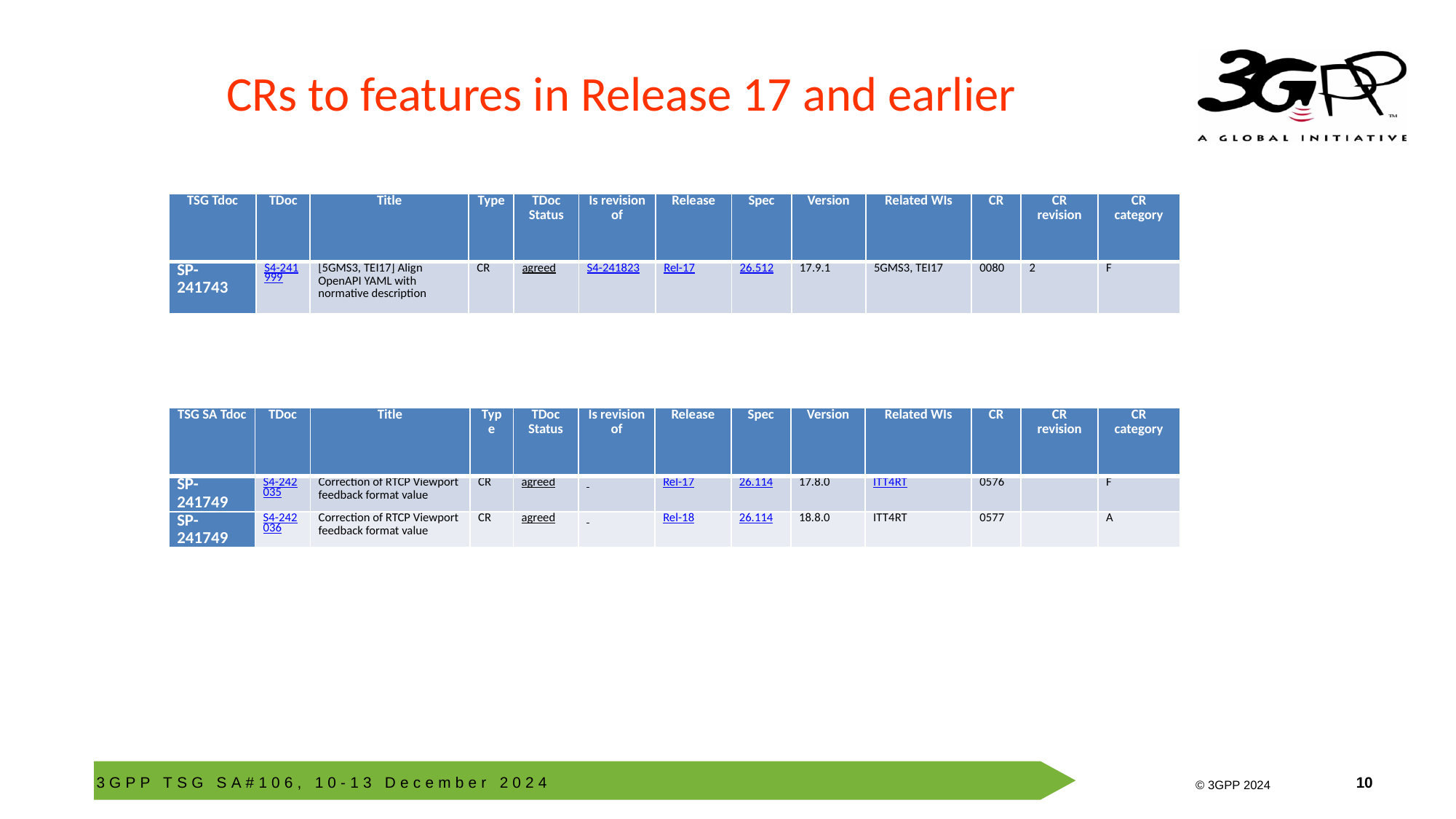

# CRs to features in Release 17 and earlier

| TSG Tdoc | TDoc | Title | Type | TDoc Status | Is revision of | Release | Spec | Version | Related WIs | CR | CR revision | CR category |
| --- | --- | --- | --- | --- | --- | --- | --- | --- | --- | --- | --- | --- |
| SP-241743 | S4-241999 | [5GMS3, TEI17] Align OpenAPI YAML with normative description | CR | agreed | S4-241823 | Rel-17 | 26.512 | 17.9.1 | 5GMS3, TEI17 | 0080 | 2 | F |
| TSG SA Tdoc | TDoc | Title | Type | TDoc Status | Is revision of | Release | Spec | Version | Related WIs | CR | CR revision | CR category |
| --- | --- | --- | --- | --- | --- | --- | --- | --- | --- | --- | --- | --- |
| SP-241749 | S4-242035 | Correction of RTCP Viewport feedback format value | CR | agreed |  | Rel-17 | 26.114 | 17.8.0 | ITT4RT | 0576 |  | F |
| SP-241749 | S4-242036 | Correction of RTCP Viewport feedback format value | CR | agreed |  | Rel-18 | 26.114 | 18.8.0 | ITT4RT | 0577 |  | A |